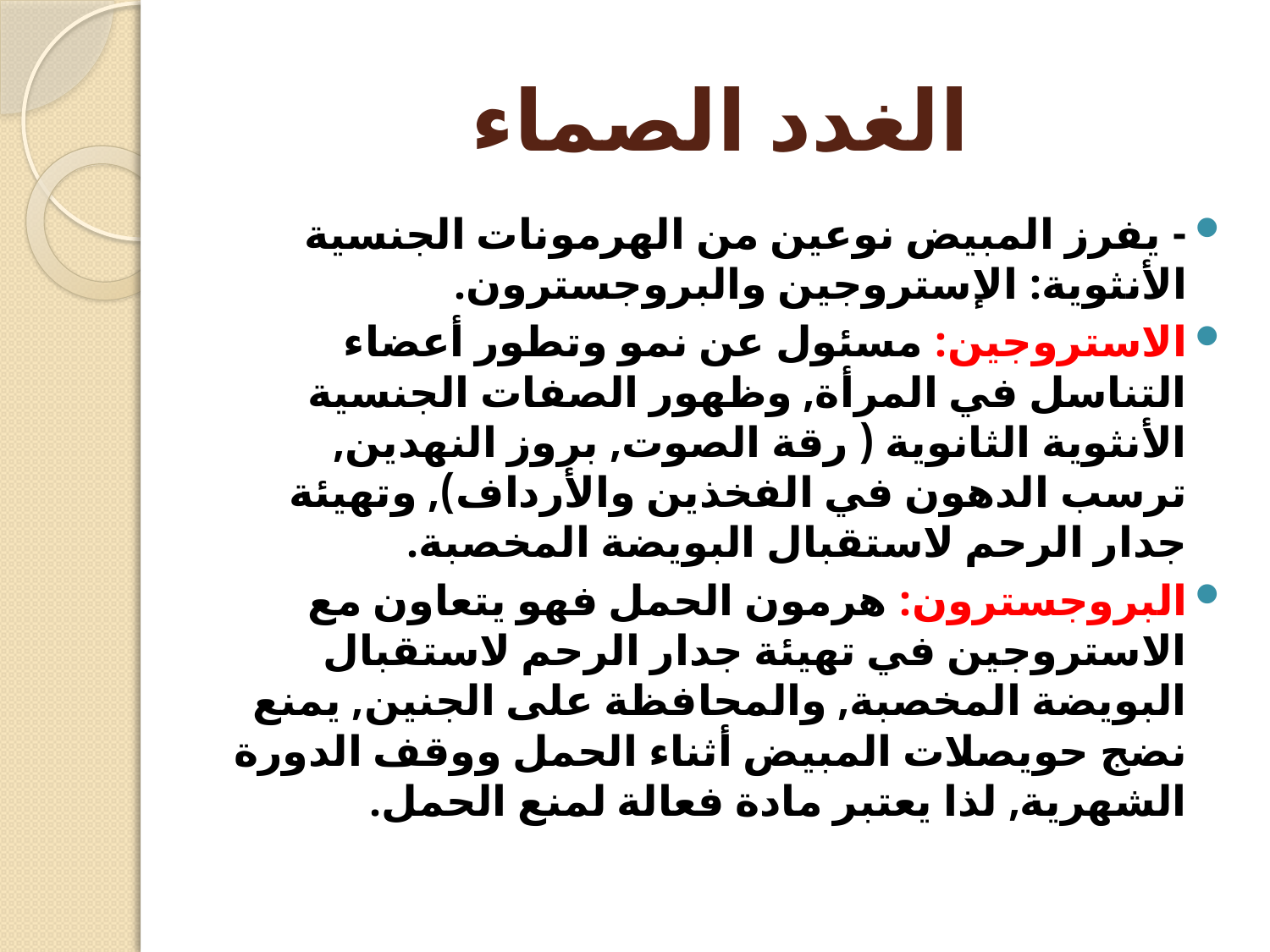

# الغدد الصماء
- يفرز المبيض نوعين من الهرمونات الجنسية الأنثوية: الإستروجين والبروجسترون.
الاستروجين: مسئول عن نمو وتطور أعضاء التناسل في المرأة, وظهور الصفات الجنسية الأنثوية الثانوية ( رقة الصوت, بروز النهدين, ترسب الدهون في الفخذين والأرداف), وتهيئة جدار الرحم لاستقبال البويضة المخصبة.
البروجسترون: هرمون الحمل فهو يتعاون مع الاستروجين في تهيئة جدار الرحم لاستقبال البويضة المخصبة, والمحافظة على الجنين, يمنع نضج حويصلات المبيض أثناء الحمل ووقف الدورة الشهرية, لذا يعتبر مادة فعالة لمنع الحمل.